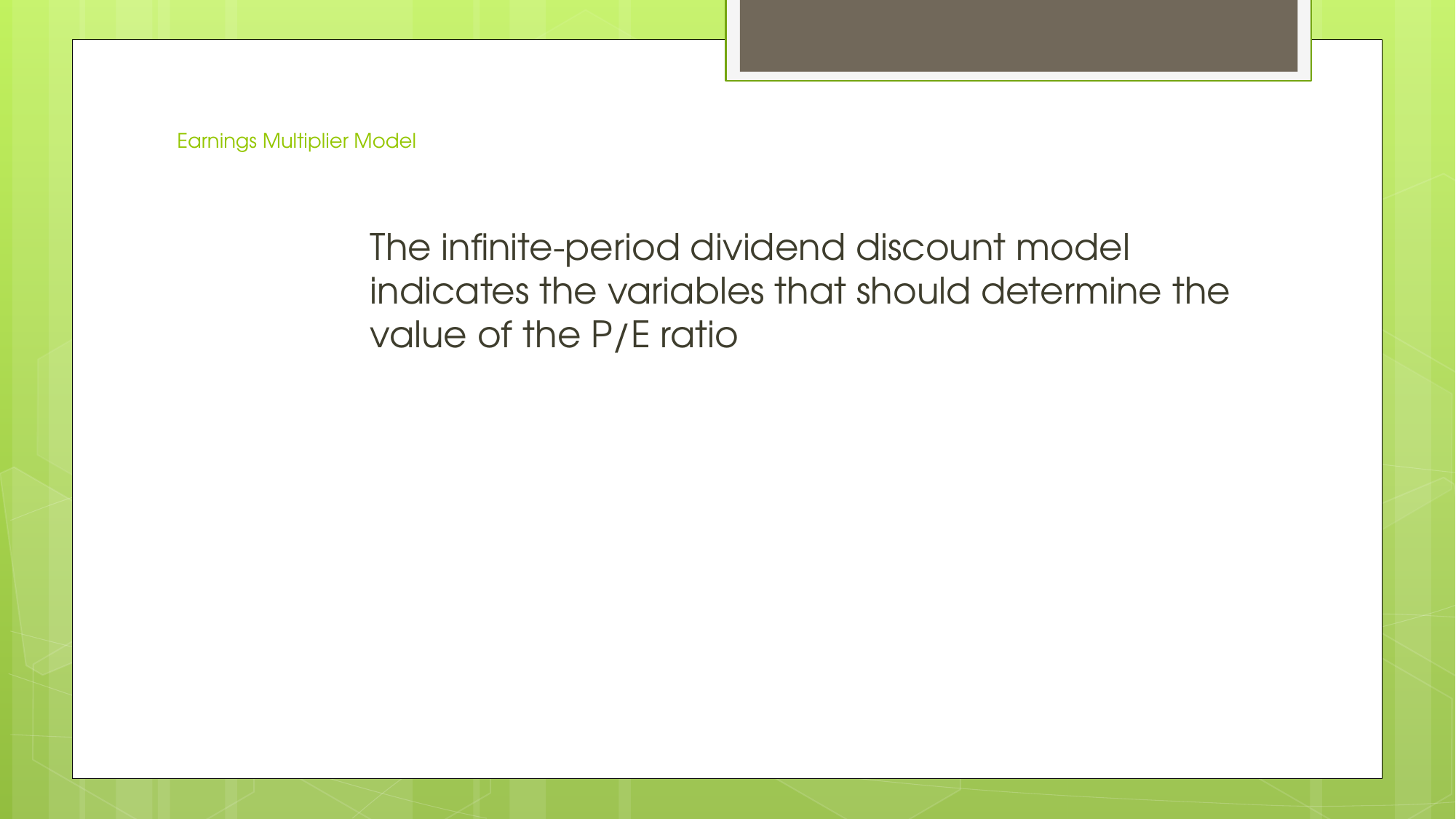

# Earnings Multiplier Model
	The infinite-period dividend discount model indicates the variables that should determine the value of the P/E ratio